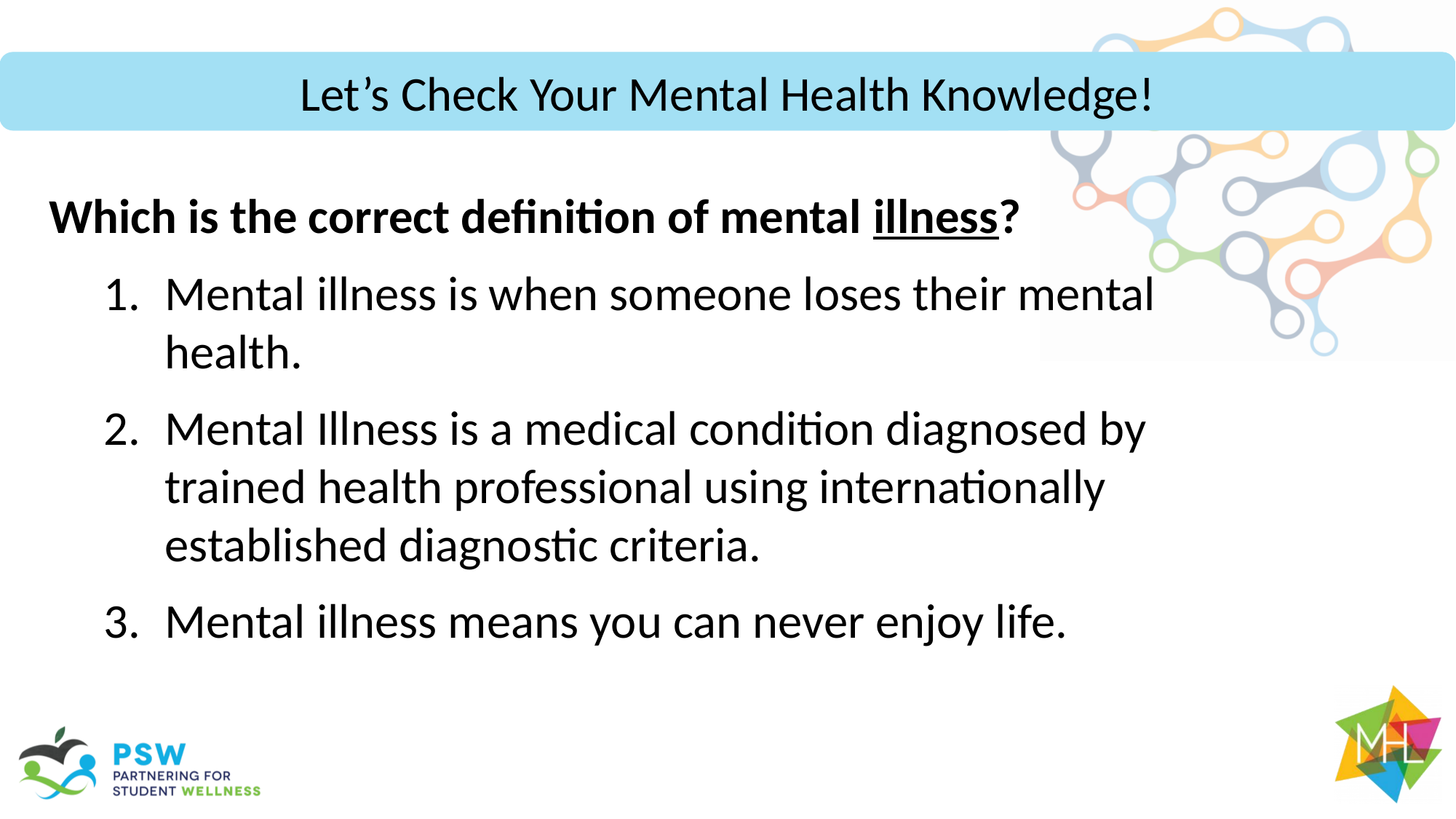

Let’s Check Your Mental Health Knowledge!
Which is the correct definition of mental illness?
Mental illness is when someone loses their mental health.
Mental Illness is a medical condition diagnosed by trained health professional using internationally established diagnostic criteria.
Mental illness means you can never enjoy life.